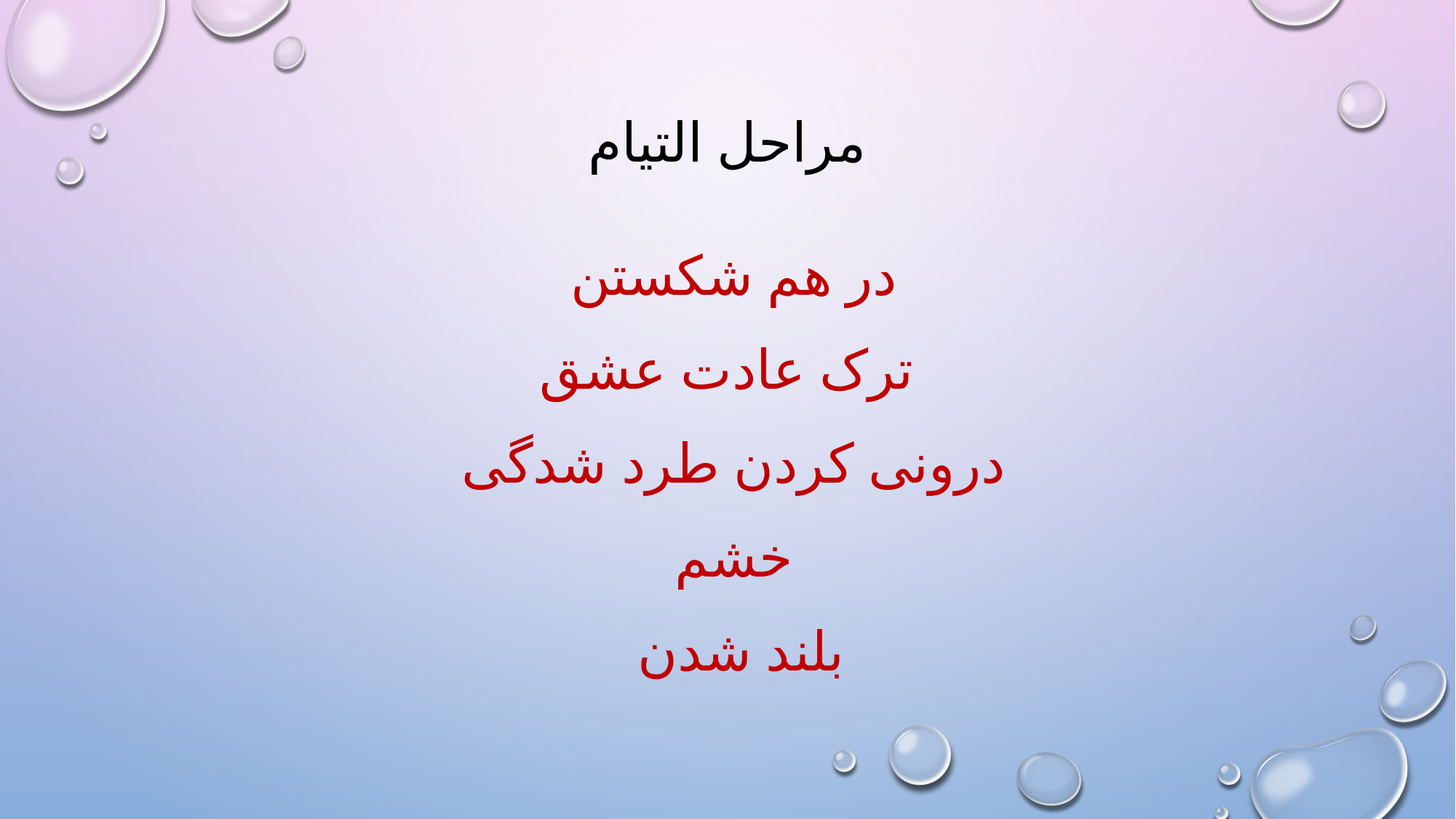

# مراحل التیام
در هم شکستن
ترک عادت عشق
درونی کردن طرد شدگی
خشم
بلند شدن